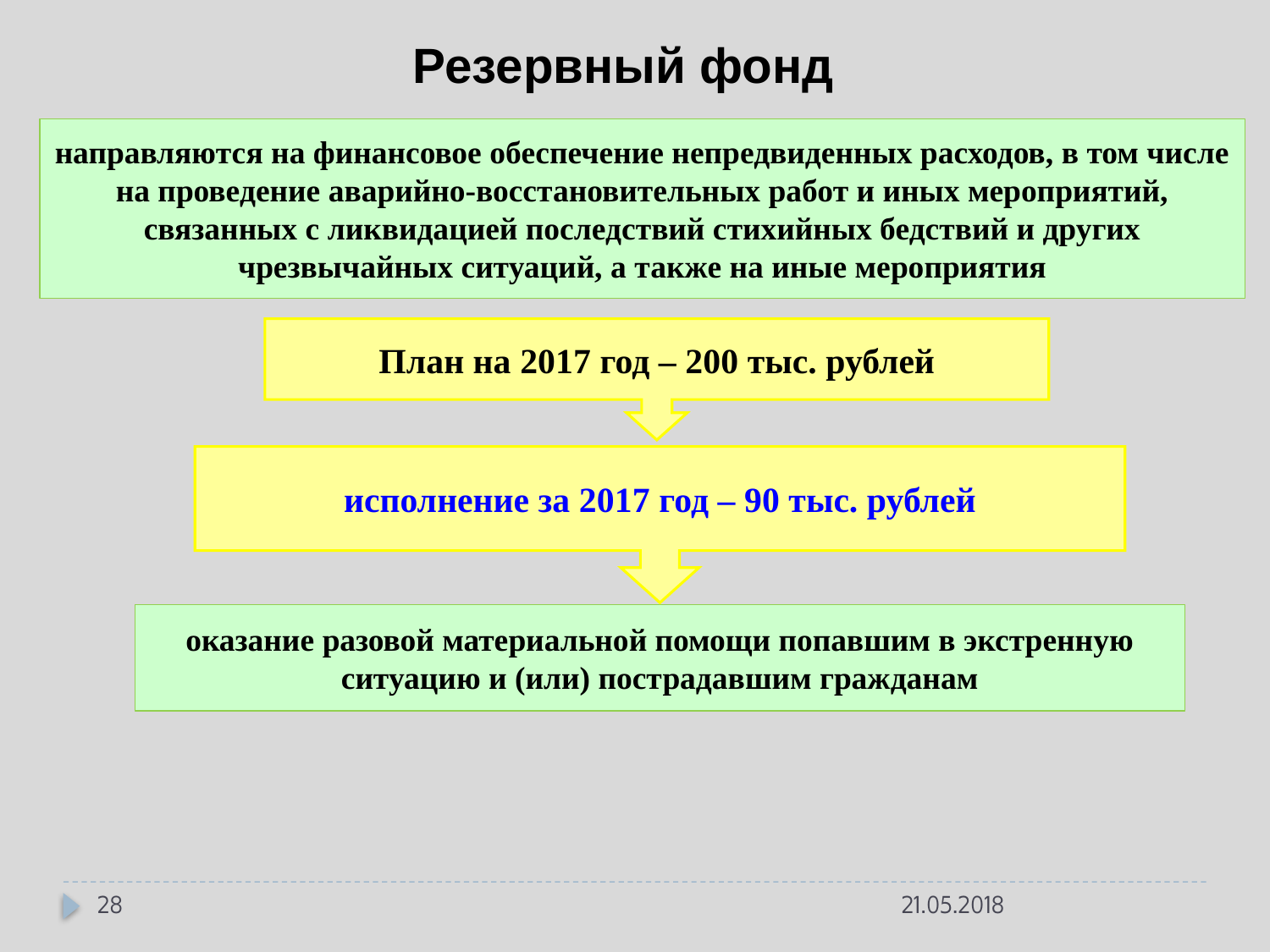

# Резервный фонд
направляются на финансовое обеспечение непредвиденных расходов, в том числе на проведение аварийно-восстановительных работ и иных мероприятий, связанных с ликвидацией последствий стихийных бедствий и других чрезвычайных ситуаций, а также на иные мероприятия

План на 2017 год – 200 тыс. рублей

исполнение за 2017 год – 90 тыс. рублей
оказание разовой материальной помощи попавшим в экстренную ситуацию и (или) пострадавшим гражданам
28
21.05.2018